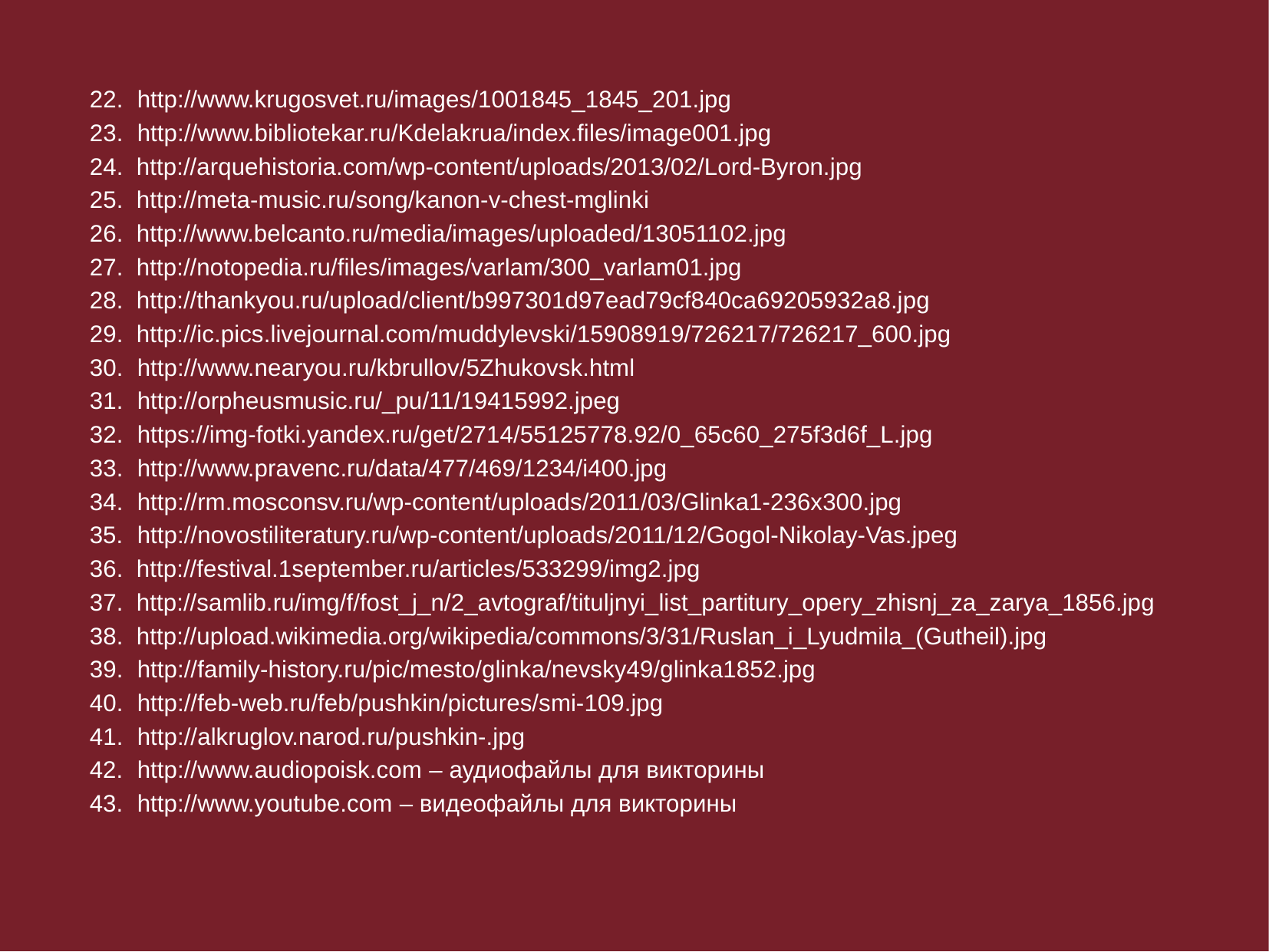

22.	http://www.krugosvet.ru/images/1001845_1845_201.jpg
23.	http://www.bibliotekar.ru/Kdelakrua/index.files/image001.jpg
24.  http://arquehistoria.com/wp-content/uploads/2013/02/Lord-Byron.jpg
25.  http://meta-music.ru/song/kanon-v-chest-mglinki
26.  http://www.belcanto.ru/media/images/uploaded/13051102.jpg
27.  http://notopedia.ru/files/images/varlam/300_varlam01.jpg
28.  http://thankyou.ru/upload/client/b997301d97ead79cf840ca69205932a8.jpg
29.  http://ic.pics.livejournal.com/muddylevski/15908919/726217/726217_600.jpg
30.	http://www.nearyou.ru/kbrullov/5Zhukovsk.html
31.	http://orpheusmusic.ru/_pu/11/19415992.jpeg
32.	https://img-fotki.yandex.ru/get/2714/55125778.92/0_65c60_275f3d6f_L.jpg
33.	http://www.pravenc.ru/data/477/469/1234/i400.jpg
34.	http://rm.mosconsv.ru/wp-content/uploads/2011/03/Glinka1-236x300.jpg
http://novostiliteratury.ru/wp-content/uploads/2011/12/Gogol-Nikolay-Vas.jpeg
36.  http://festival.1september.ru/articles/533299/img2.jpg
37.  http://samlib.ru/img/f/fost_j_n/2_avtograf/tituljnyi_list_partitury_opery_zhisnj_za_zarya_1856.jpg
38.  http://upload.wikimedia.org/wikipedia/commons/3/31/Ruslan_i_Lyudmila_(Gutheil).jpg
39.	http://family-history.ru/pic/mesto/glinka/nevsky49/glinka1852.jpg
40.	http://feb-web.ru/feb/pushkin/pictures/smi-109.jpg
41.	http://alkruglov.narod.ru/pushkin-.jpg
http://www.audiopoisk.com – аудиофайлы для викторины
http://www.youtube.com – видеофайлы для викторины